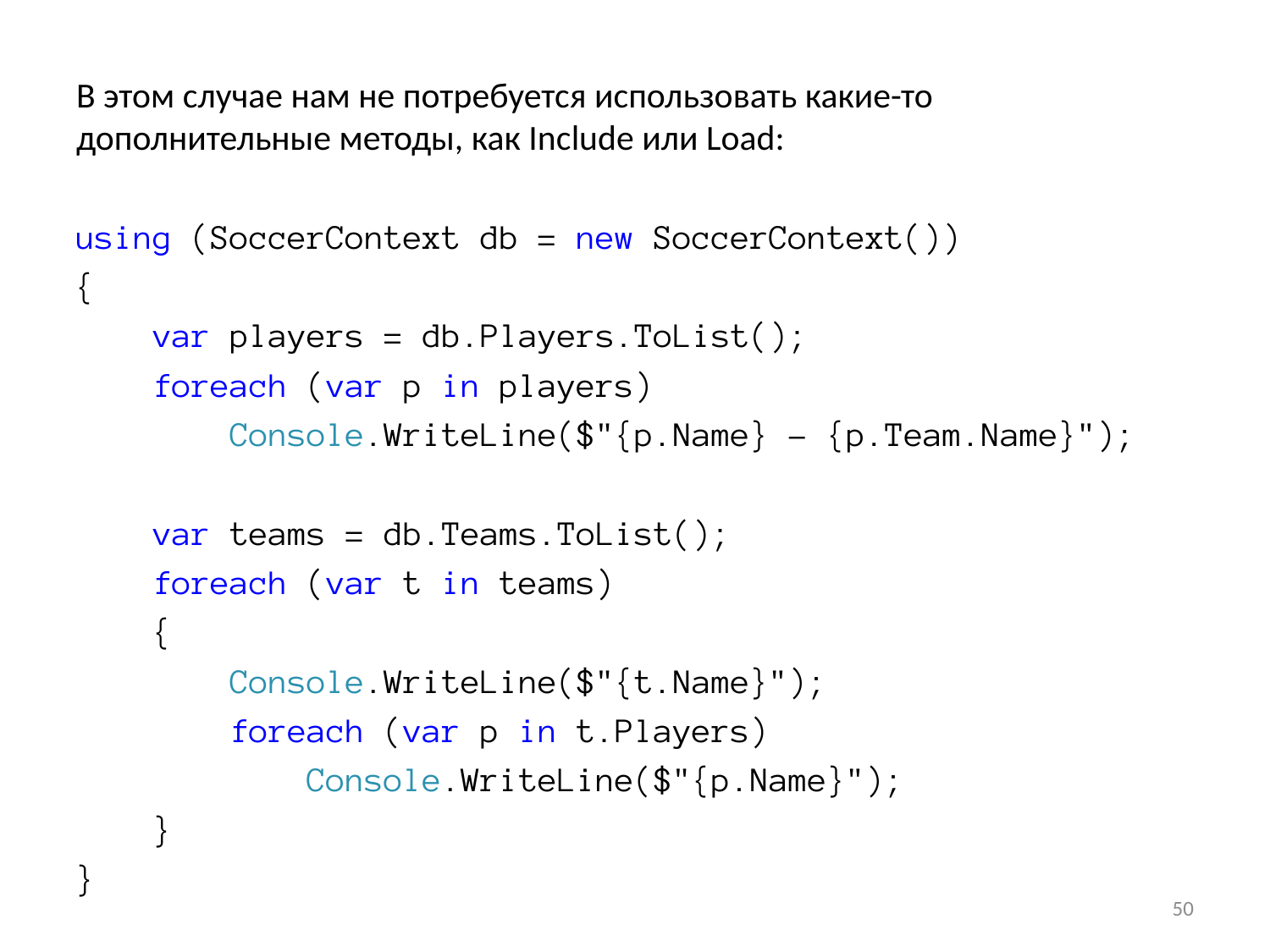

В этом случае нам не потребуется использовать какие-то дополнительные методы, как Include или Load:

using (SoccerContext db = new SoccerContext())
{
    var players = db.Players.ToList();
    foreach (var p in players)
        Console.WriteLine($"{p.Name} - {p.Team.Name}");

    var teams = db.Teams.ToList();
    foreach (var t in teams)
    {
        Console.WriteLine($"{t.Name}");
        foreach (var p in t.Players)
            Console.WriteLine($"{p.Name}");
    }
}
50